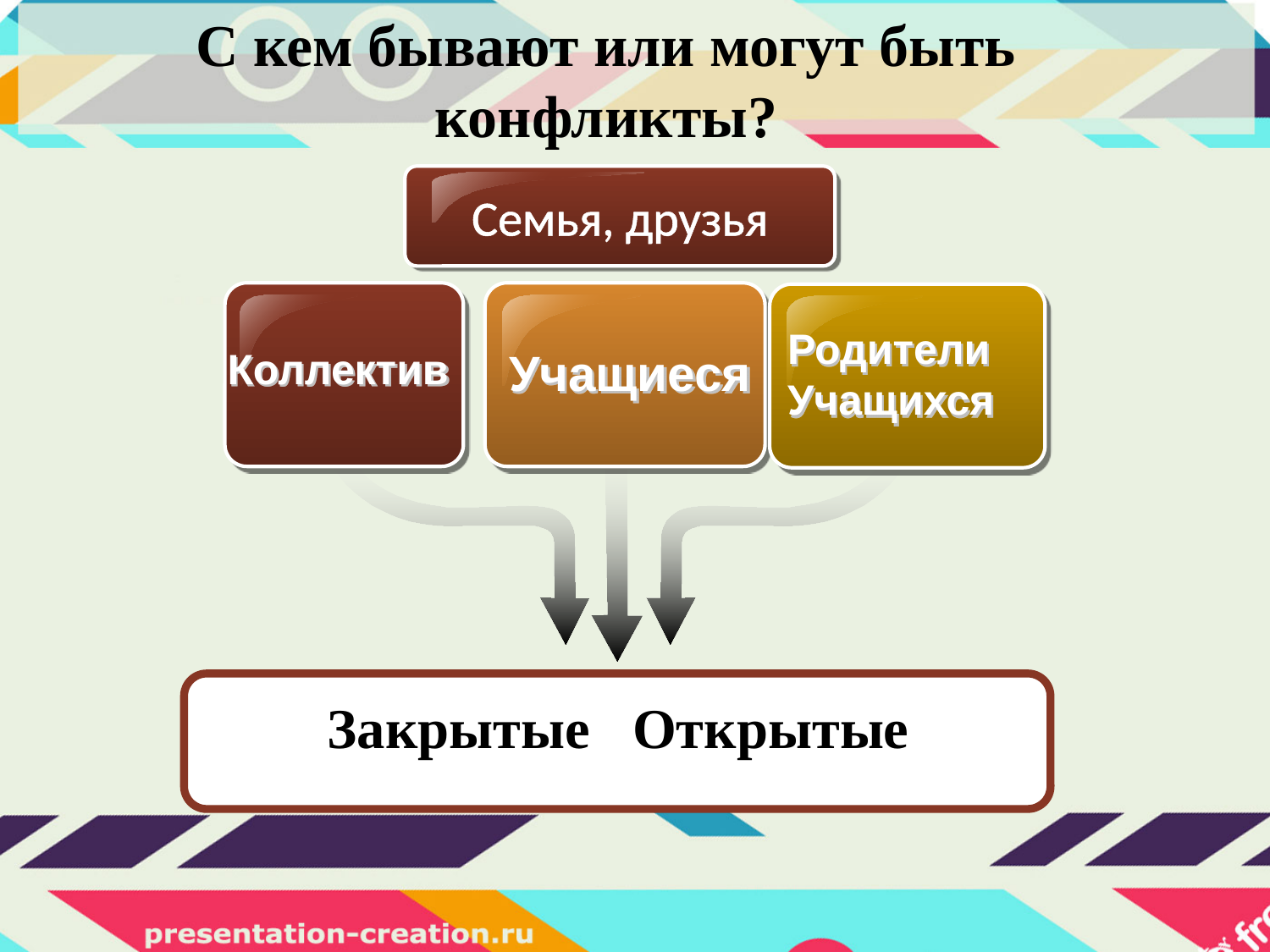

# С кем бывают или могут быть конфликты?
Семья, друзья

Родители
Учащихся
Коллектив
Учащиеся

Закрытые   Открытые